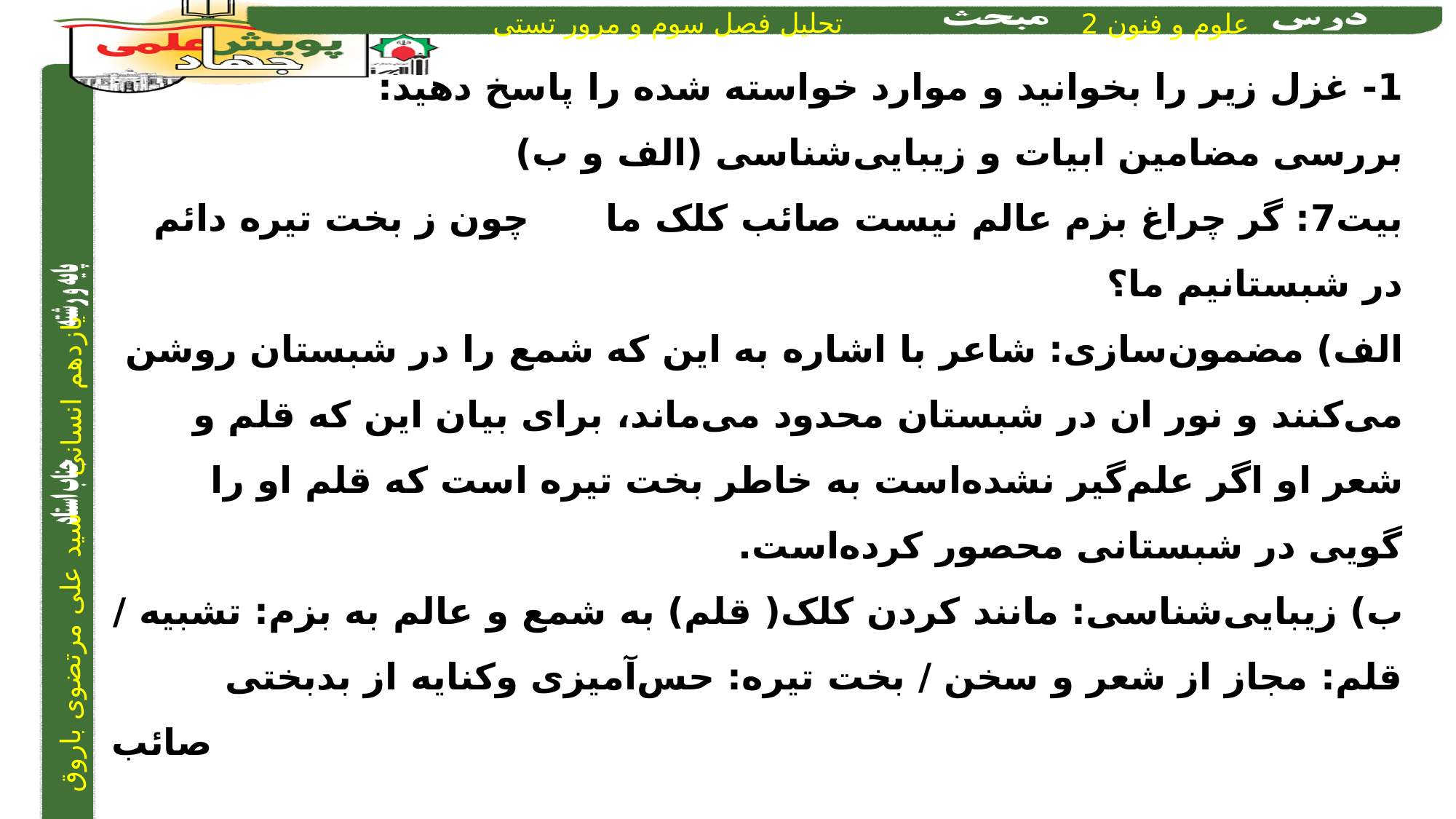

1- غزل زیر را بخوانید و موارد خواسته شده را پاسخ دهید:
بررسی مضامین ابیات و زیبایی‌شناسی (الف و ب)
بیت7: گر چراغ بزم عالم نیست صائب کلک ما		چون ز بخت تیره دائم در شبستانیم ما؟
الف) مضمون‌سازی: شاعر با اشاره به این که شمع را در شبستان روشن می‌کنند و نور ان در شبستان محدود می‌ماند، برای بیان این که قلم و شعر او اگر علم‌گیر نشده‌است به خاطر بخت تیره است که قلم او را گویی در شبستانی محصور کرده‌است.
ب) زیبایی‌شناسی: مانند کردن کلک( قلم) به شمع و عالم به بزم: تشبیه / قلم: مجاز از شعر و سخن / بخت تیره: حس‌آمیزی وکنایه از بدبختی
صائب